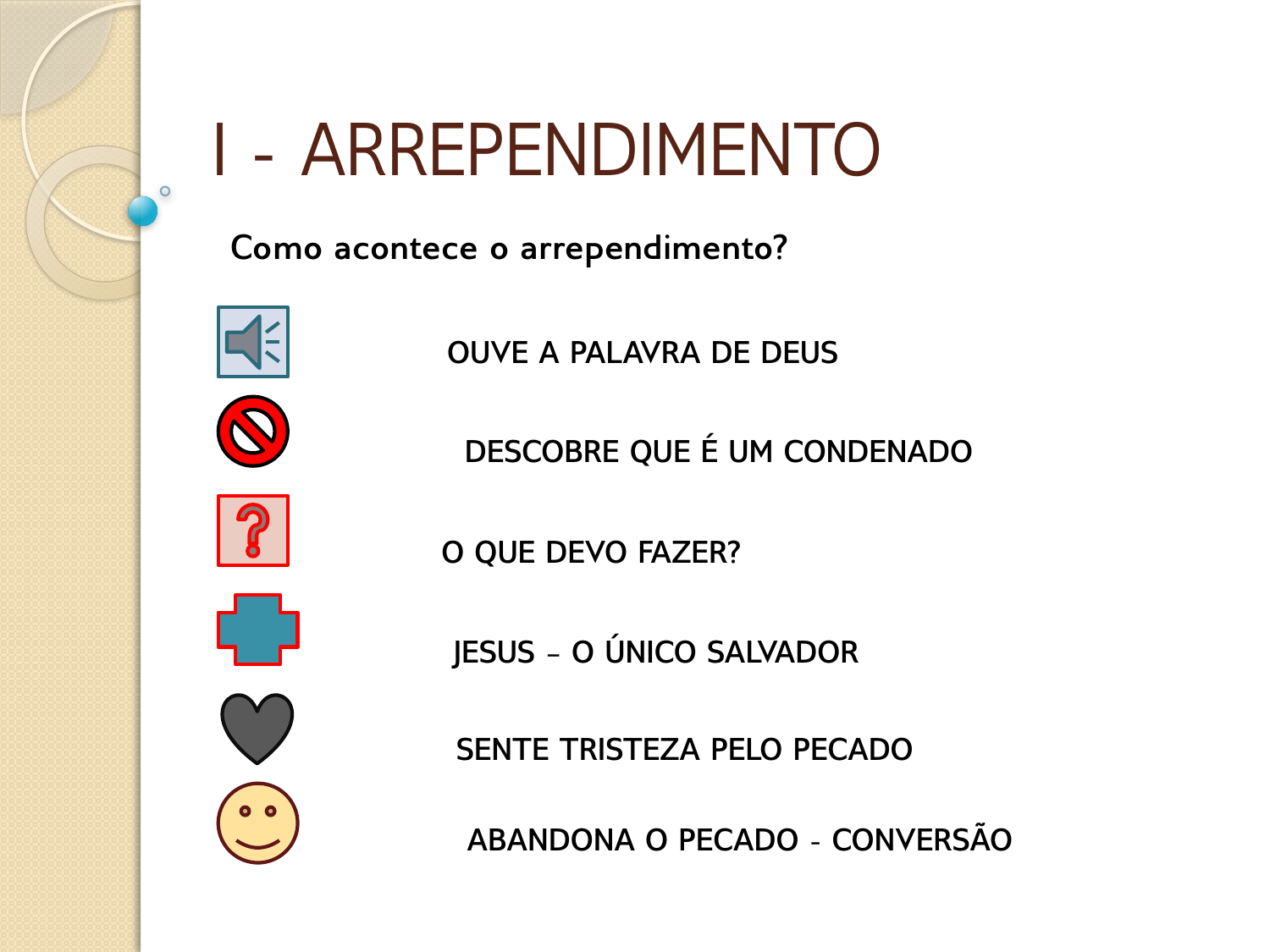

I - ARREPENDIMENTO
Como acontece o arrependimento?

OUVE A PALAVRA DE DEUS

DESCOBRE QUE É UM CONDENADO

O QUE DEVO FAZER?

JESUS – O ÚNICO SALVADOR

SENTE TRISTEZA PELO PECADO

ABANDONA O PECADO - CONVERSÃO